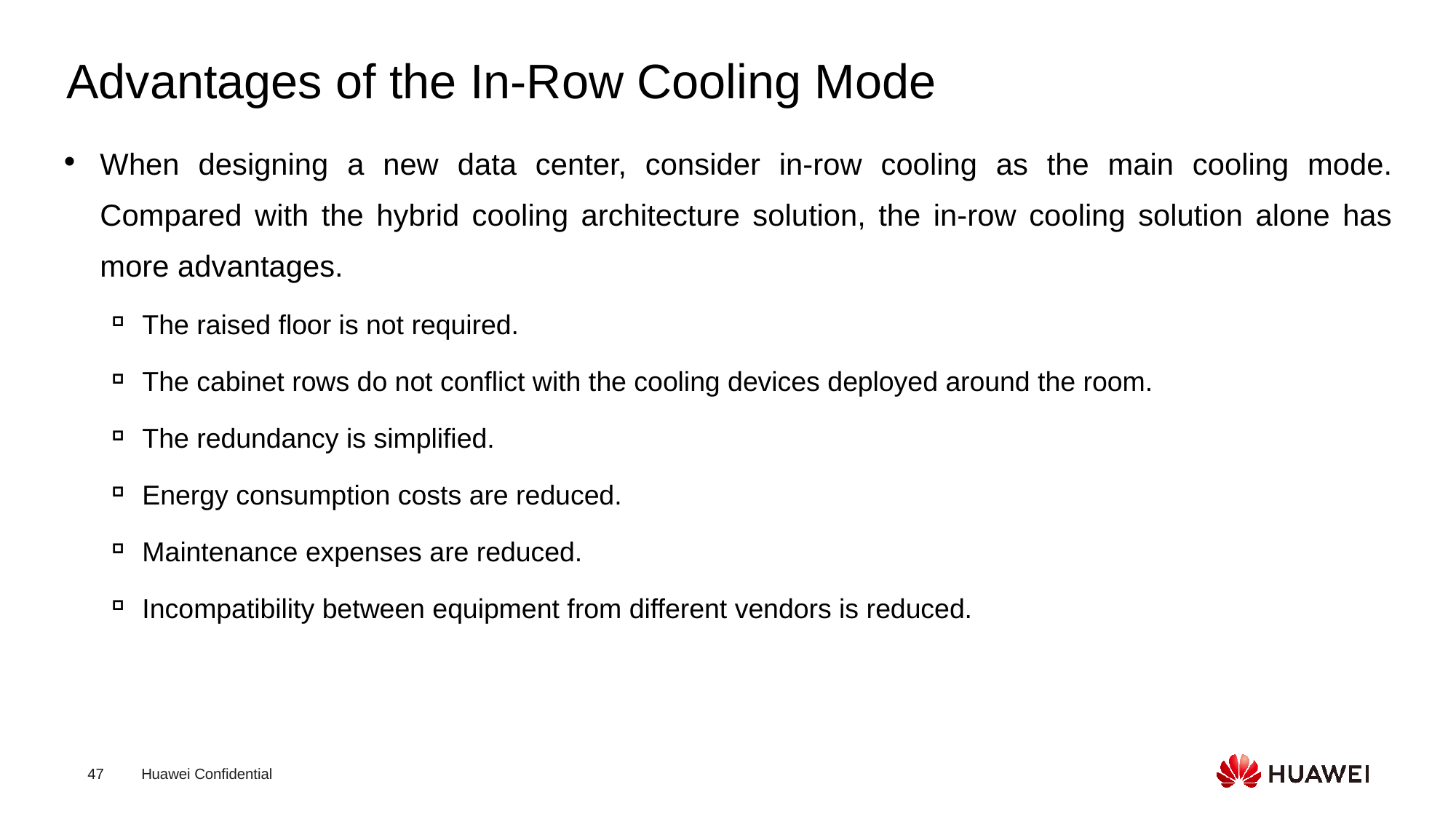

# Advantages of the In-Row Cooling Mode
When designing a new data center, consider in-row cooling as the main cooling mode. Compared with the hybrid cooling architecture solution, the in-row cooling solution alone has more advantages.
The raised floor is not required.
The cabinet rows do not conflict with the cooling devices deployed around the room.
The redundancy is simplified.
Energy consumption costs are reduced.
Maintenance expenses are reduced.
Incompatibility between equipment from different vendors is reduced.